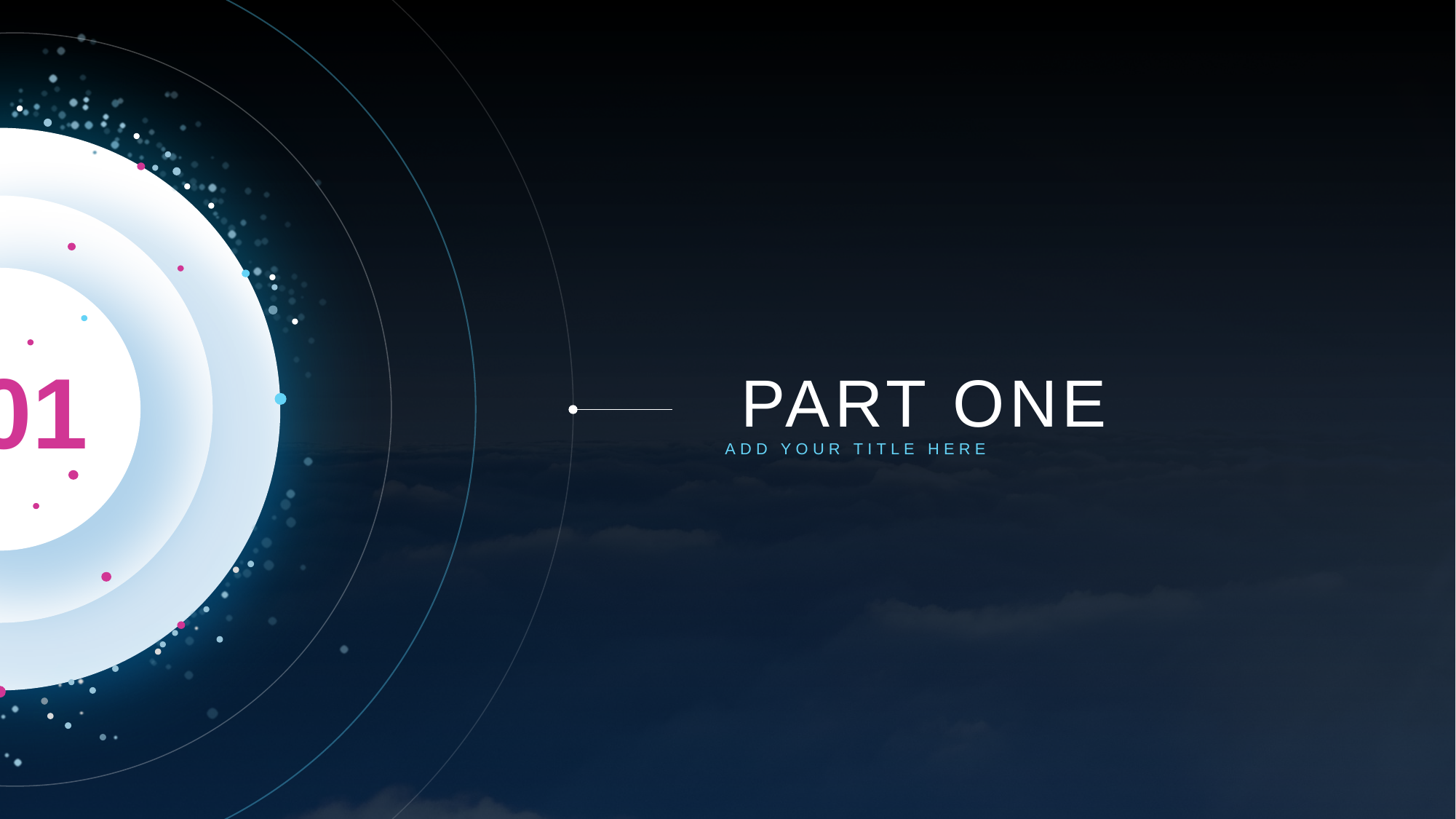

01
PART ONE

ADD YOUR TITLE HERE